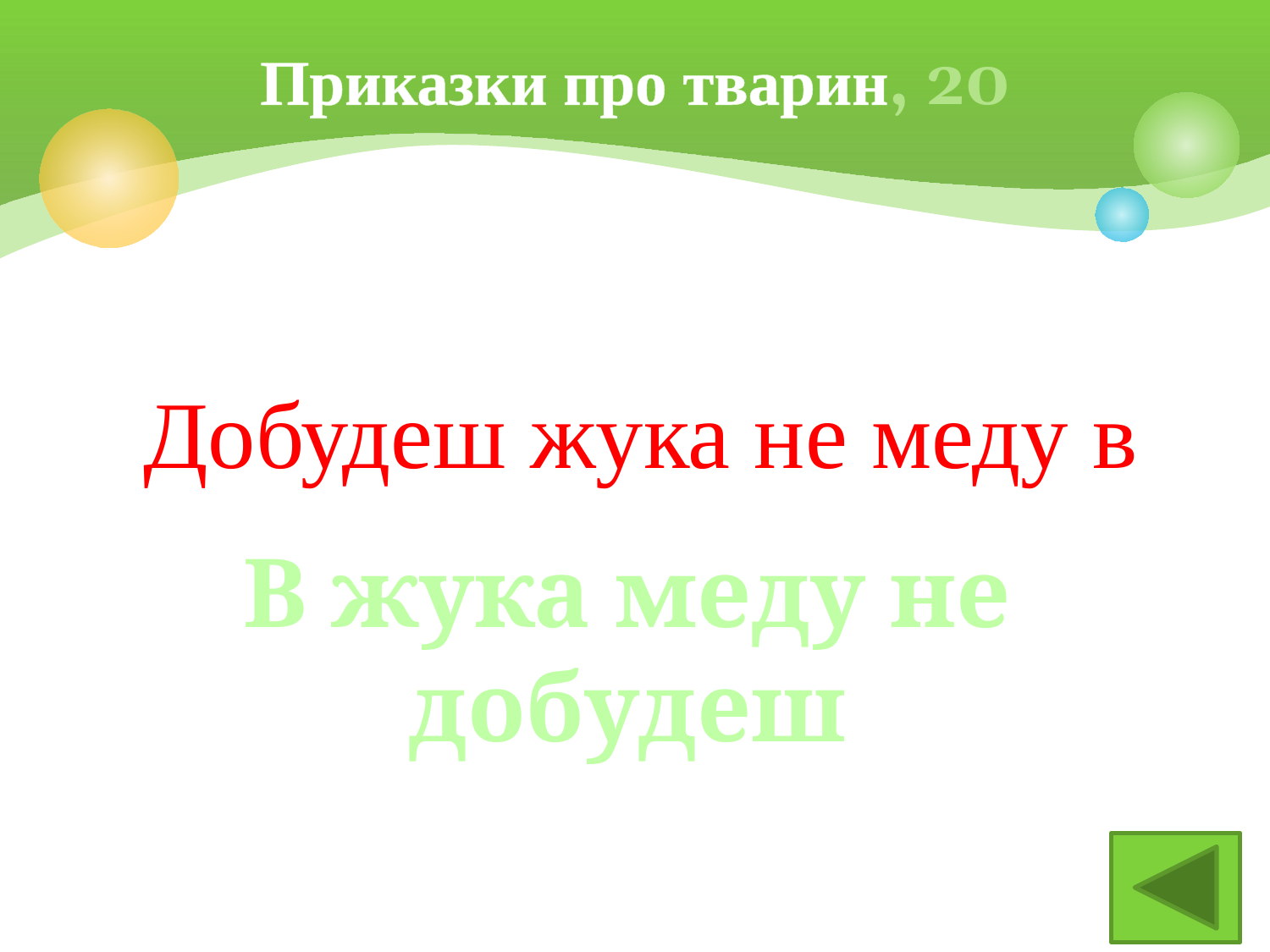

# Приказки про тварин, 20
Добудеш жука не меду в
В жука меду не добудеш